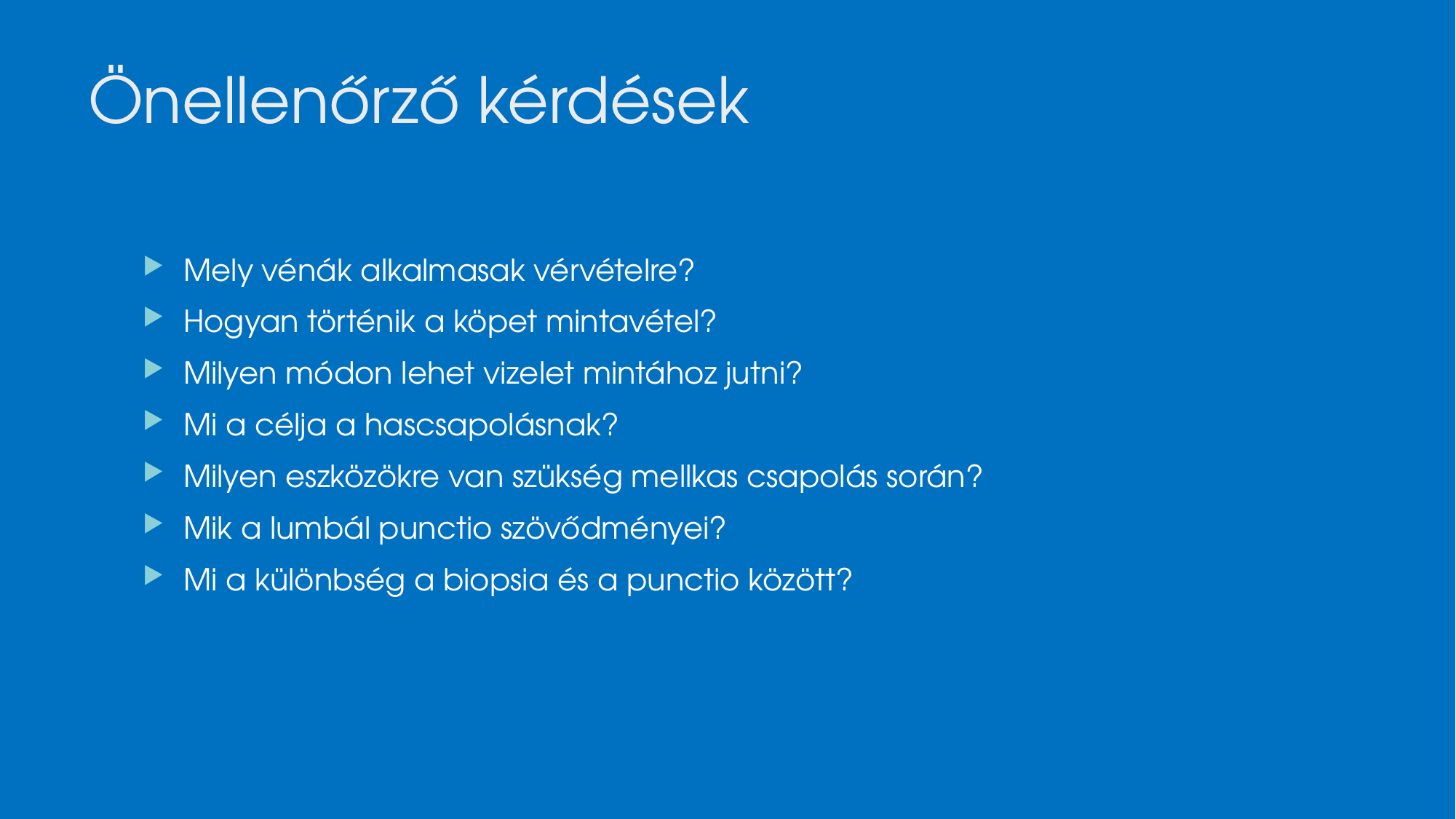

# Önellenőrző kérdések
Mely vénák alkalmasak vérvételre?
Hogyan történik a köpet mintavétel?
Milyen módon lehet vizelet mintához jutni?
Mi a célja a hascsapolásnak?
Milyen eszközökre van szükség mellkas csapolás során?
Mik a lumbál punctio szövődményei?
Mi a különbség a biopsia és a punctio között?